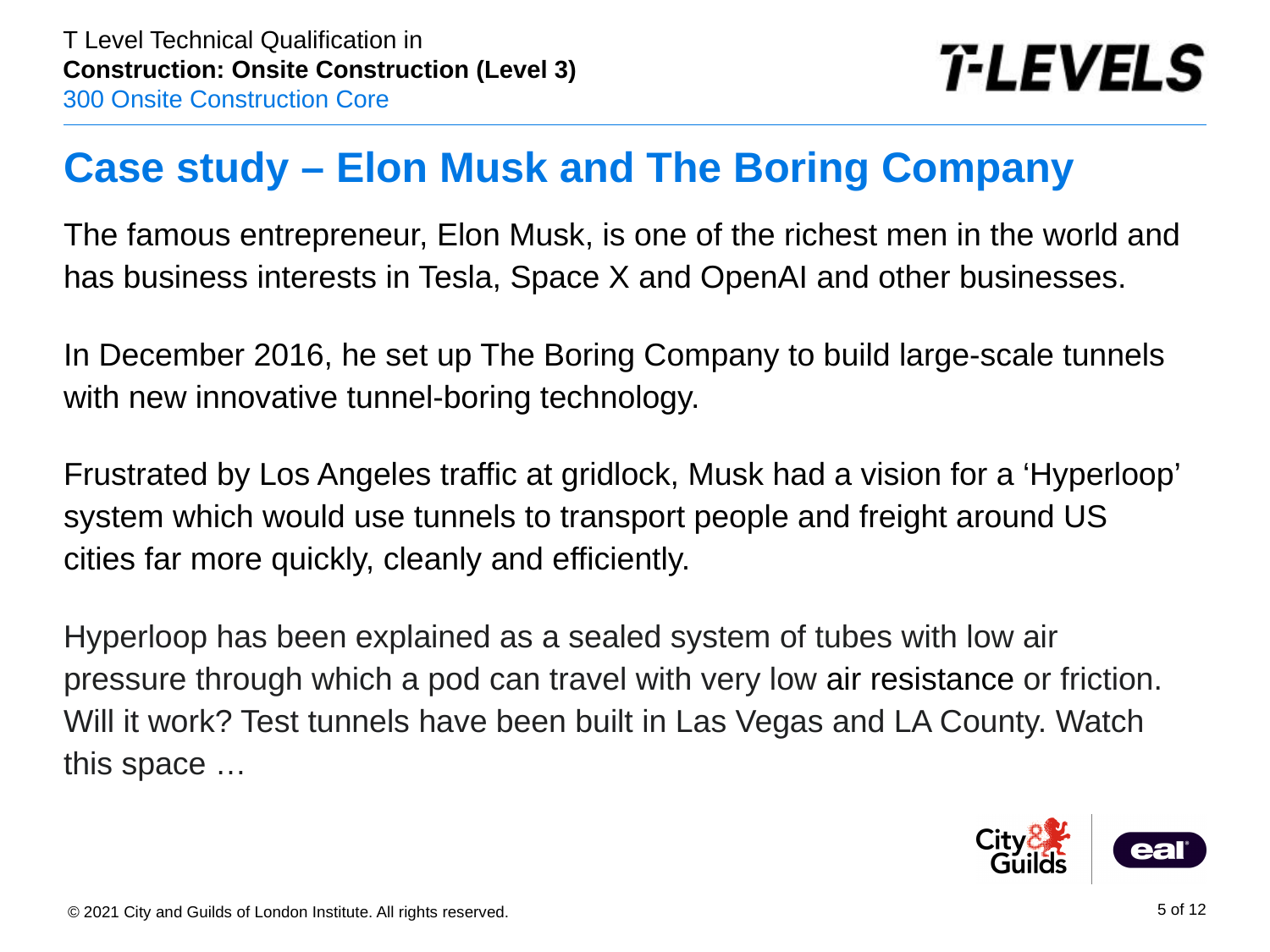

# Case study – Elon Musk and The Boring Company
The famous entrepreneur, Elon Musk, is one of the richest men in the world and has business interests in Tesla, Space X and OpenAI and other businesses.
In December 2016, he set up The Boring Company to build large-scale tunnels with new innovative tunnel-boring technology.
Frustrated by Los Angeles traffic at gridlock, Musk had a vision for a ‘Hyperloop’ system which would use tunnels to transport people and freight around US cities far more quickly, cleanly and efficiently.
Hyperloop has been explained as a sealed system of tubes with low air pressure through which a pod can travel with very low air resistance or friction. Will it work? Test tunnels have been built in Las Vegas and LA County. Watch this space …